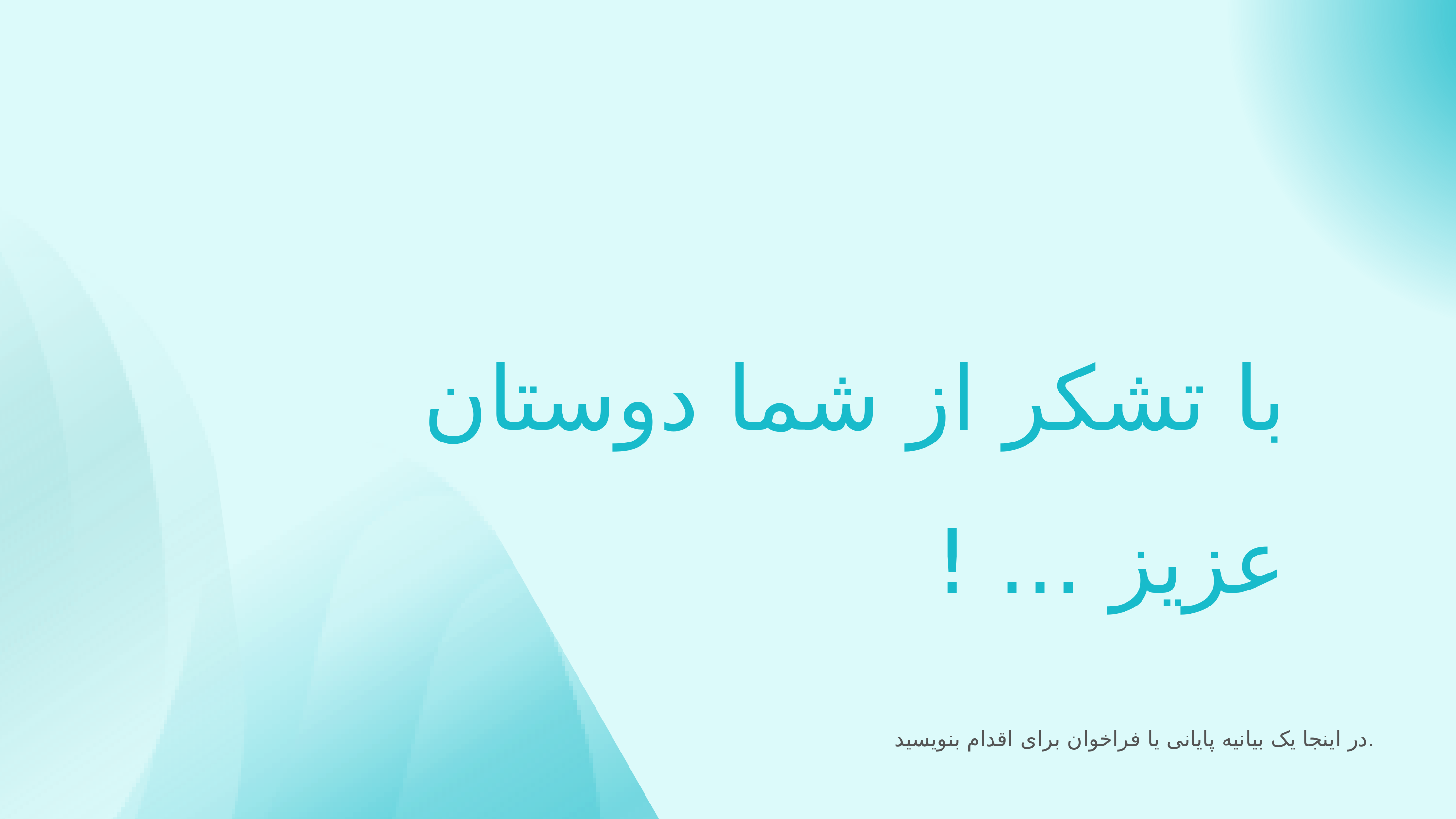

با تشکر از شما دوستان عزیز ... !

در اینجا یک بیانیه پایانی یا فراخوان برای اقدام بنویسید.